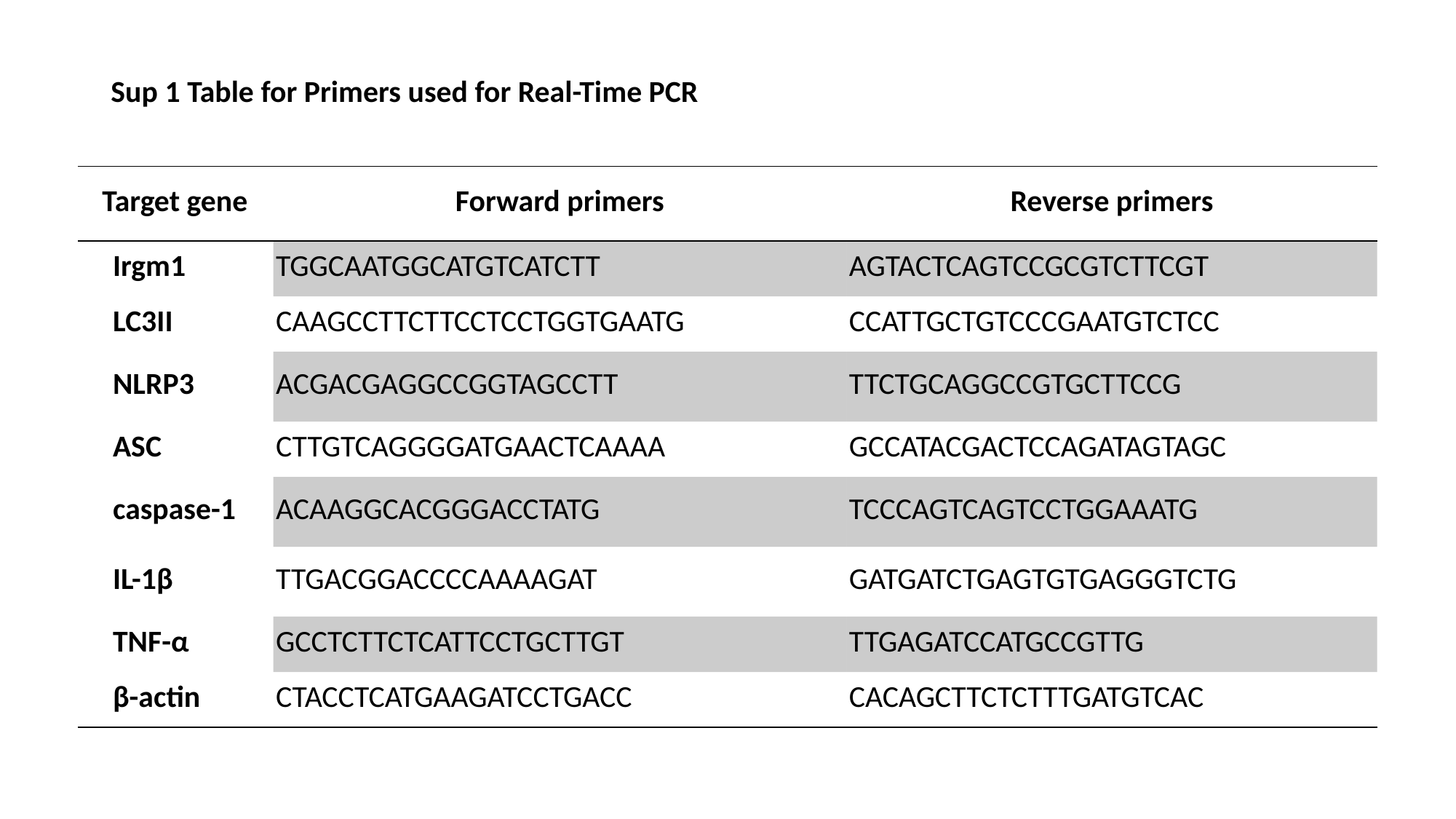

# Sup 1 Table for Primers used for Real-Time PCR
| Target gene | Forward primers | Reverse primers |
| --- | --- | --- |
| Irgm1 | TGGCAATGGCATGTCATCTT | AGTACTCAGTCCGCGTCTTCGT |
| LC3II | CAAGCCTTCTTCCTCCTGGTGAATG | CCATTGCTGTCCCGAATGTCTCC |
| NLRP3 | ACGACGAGGCCGGTAGCCTT | TTCTGCAGGCCGTGCTTCCG |
| ASC | CTTGTCAGGGGATGAACTCAAAA | GCCATACGACTCCAGATAGTAGC |
| caspase-1 | ACAAGGCACGGGACCTATG | TCCCAGTCAGTCCTGGAAATG |
| IL-1β | TTGACGGACCCCAAAAGAT | GATGATCTGAGTGTGAGGGTCTG |
| TNF-α | GCCTCTTCTCATTCCTGCTTGT | TTGAGATCCATGCCGTTG |
| β-actin | CTACCTCATGAAGATCCTGACC | CACAGCTTCTCTTTGATGTCAC |